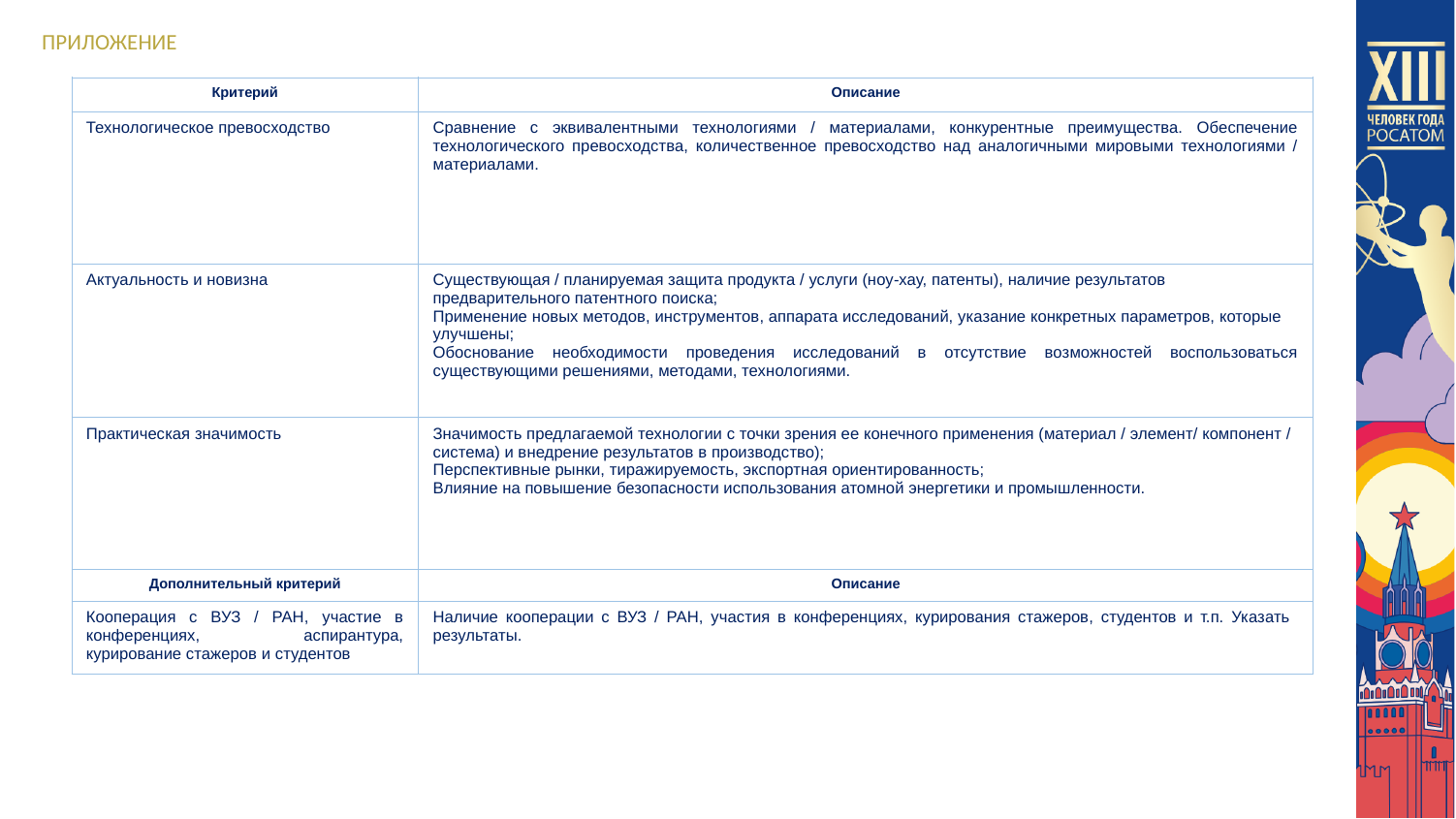

ПРИЛОЖЕНИЕ
| Критерий | Описание |
| --- | --- |
| Технологическое превосходство | Сравнение с эквивалентными технологиями / материалами, конкурентные преимущества. Обеспечение технологического превосходства, количественное превосходство над аналогичными мировыми технологиями / материалами. |
| Актуальность и новизна | Существующая / планируемая защита продукта / услуги (ноу-хау, патенты), наличие результатов предварительного патентного поиска; Применение новых методов, инструментов, аппарата исследований, указание конкретных параметров, которые улучшены; Обоснование необходимости проведения исследований в отсутствие возможностей воспользоваться существующими решениями, методами, технологиями. |
| Практическая значимость | Значимость предлагаемой технологии с точки зрения ее конечного применения (материал / элемент/ компонент / система) и внедрение результатов в производство); Перспективные рынки, тиражируемость, экспортная ориентированность; Влияние на повышение безопасности использования атомной энергетики и промышленности. |
| Дополнительный критерий | Описание |
| Кооперация с ВУЗ / РАН, участие в конференциях, аспирантура, курирование стажеров и студентов | Наличие кооперации с ВУЗ / РАН, участия в конференциях, курирования стажеров, студентов и т.п. Указать результаты. |